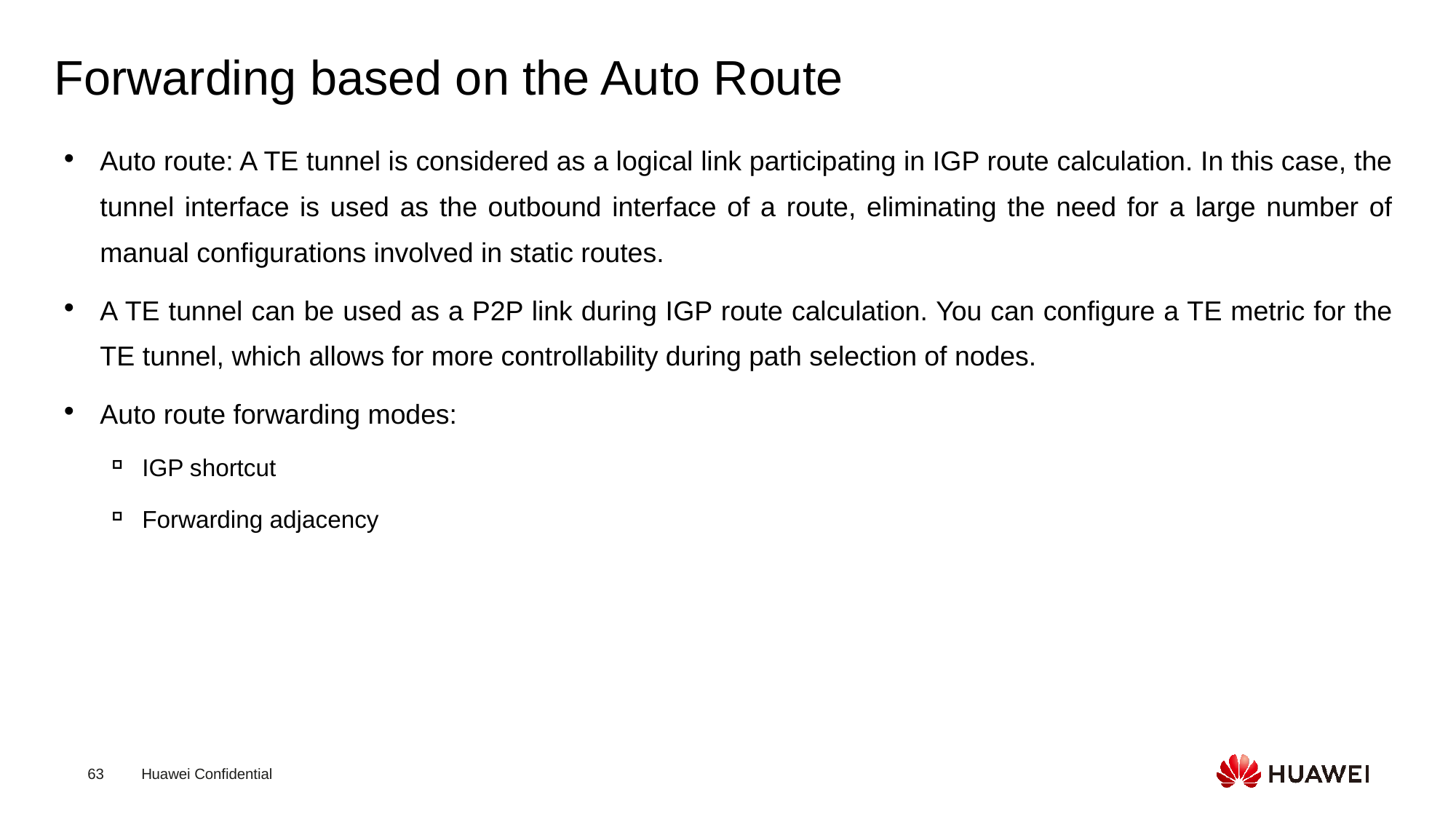

# Forwarding based on the Auto Route
Auto route: A TE tunnel is considered as a logical link participating in IGP route calculation. In this case, the tunnel interface is used as the outbound interface of a route, eliminating the need for a large number of manual configurations involved in static routes.
A TE tunnel can be used as a P2P link during IGP route calculation. You can configure a TE metric for the TE tunnel, which allows for more controllability during path selection of nodes.
Auto route forwarding modes:
IGP shortcut
Forwarding adjacency